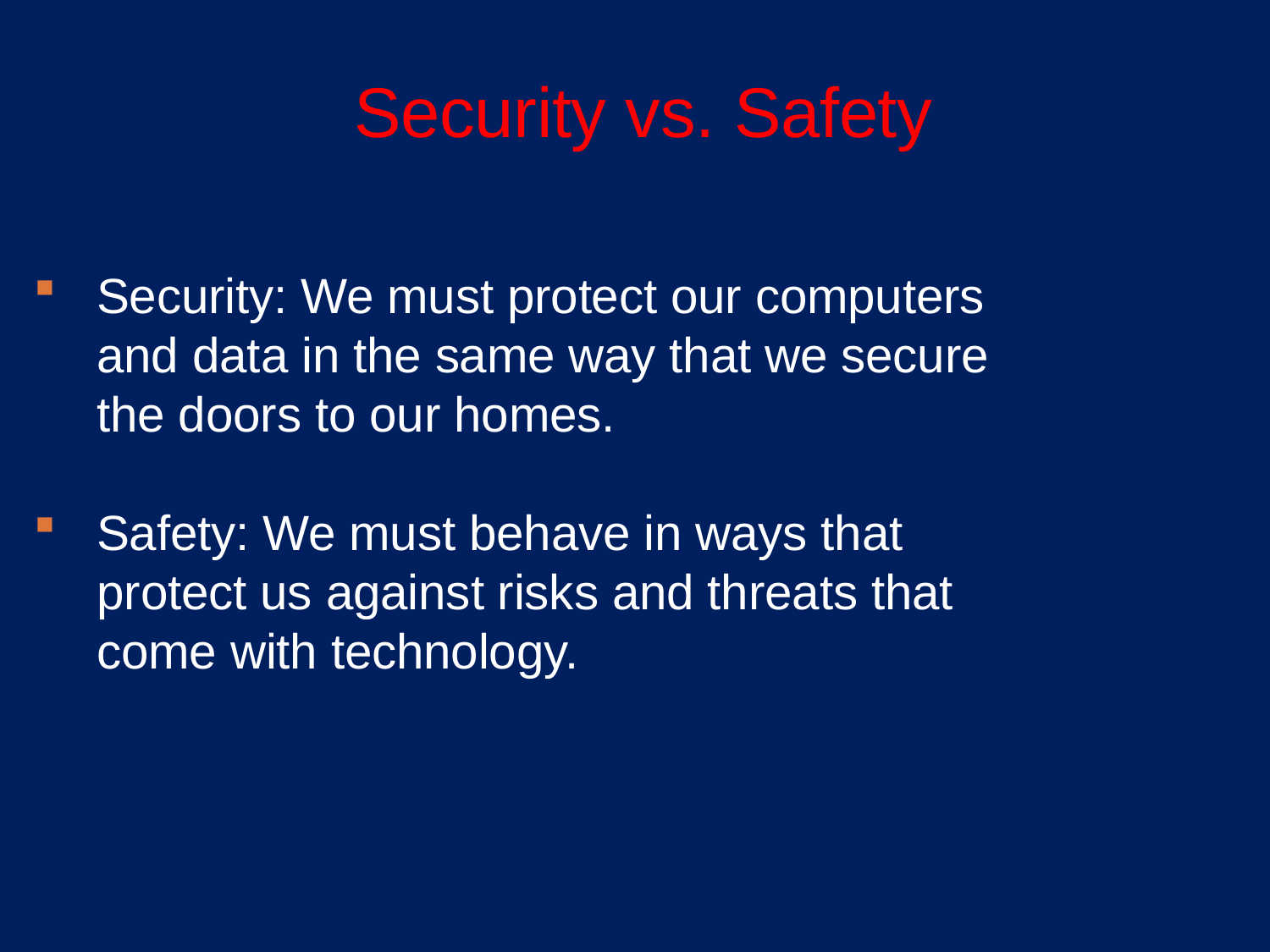

# Security vs. Safety
Security: We must protect our computers and data in the same way that we secure the doors to our homes.

Safety: We must behave in ways that protect us against risks and threats that come with technology.